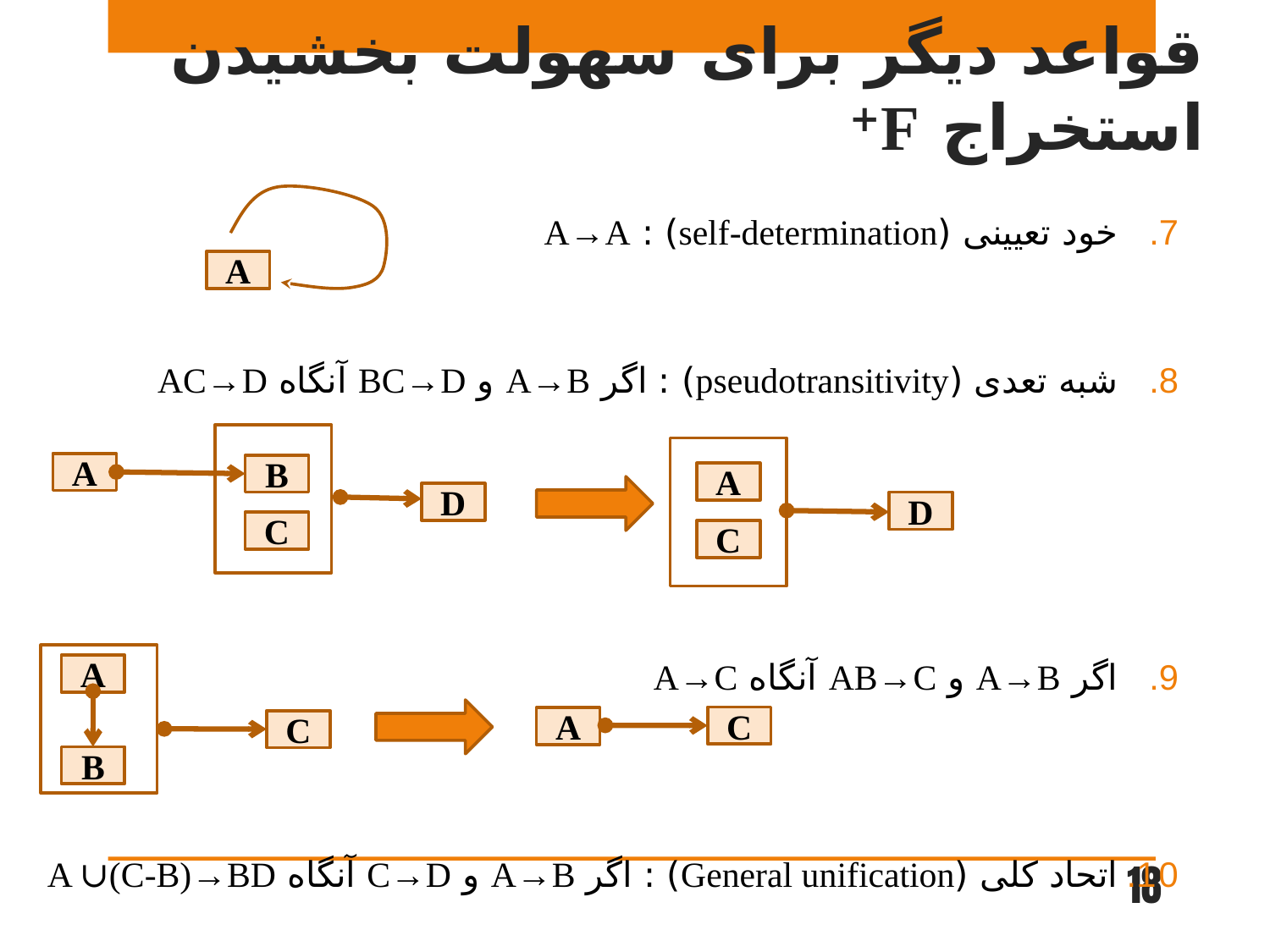

# قواعد دیگر برای سهولت بخشیدن استخراج F+

خود تعیینی (self-determination) : A→A

شبه تعدی (pseudotransitivity) : اگر A→B و BC→D آنگاه AC→D

اگر A→B و AB→C آنگاه A→C

اتحاد کلی (General unification) : اگر A→B و C→D آنگاه A ∪(C-B)→BD

A

A
B
A

D
D
C
C

A

C
A
C
B
18